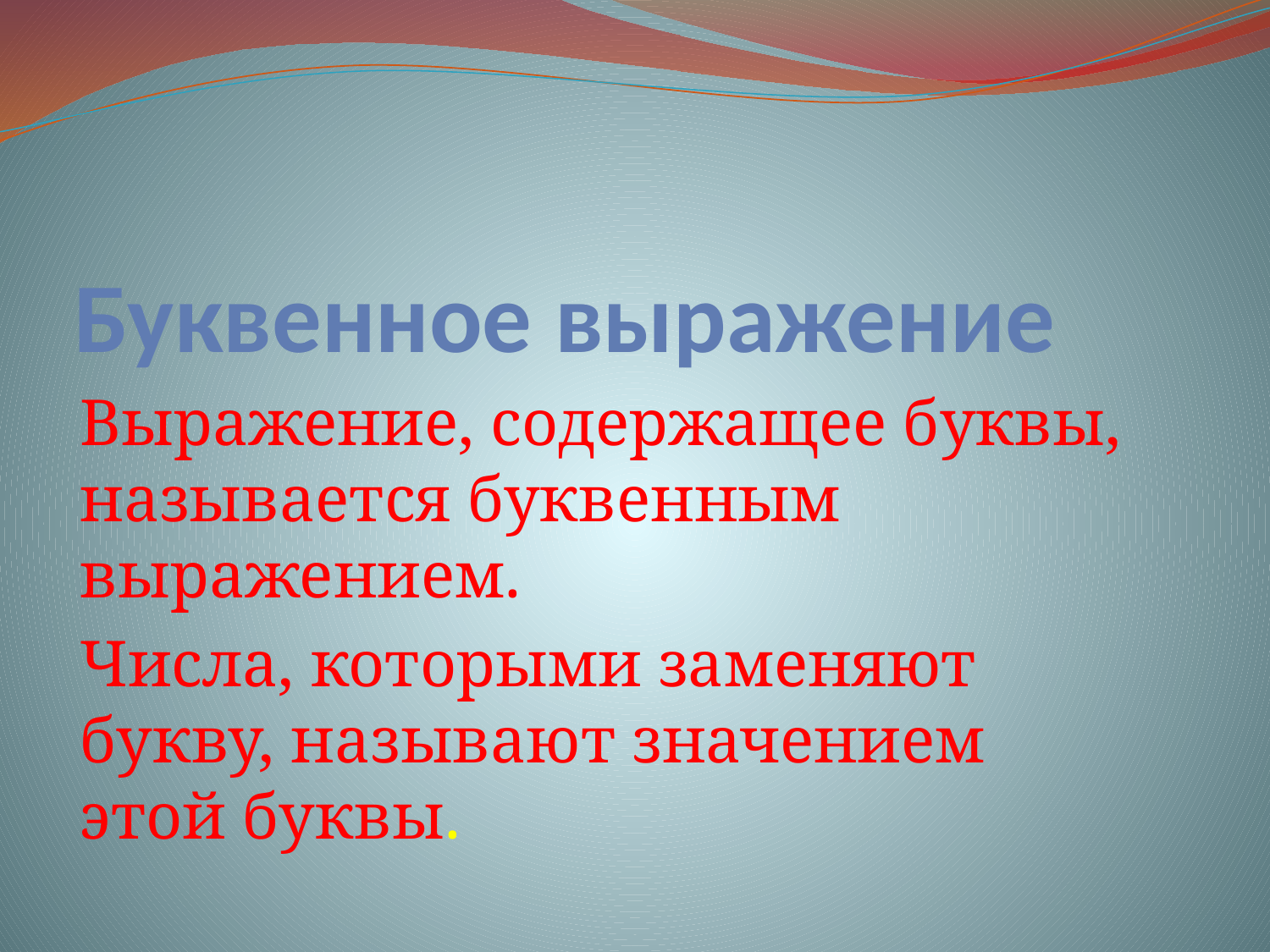

# Буквенное выражение
Выражение, содержащее буквы, называется буквенным выражением.
Числа, которыми заменяют букву, называют значением этой буквы.